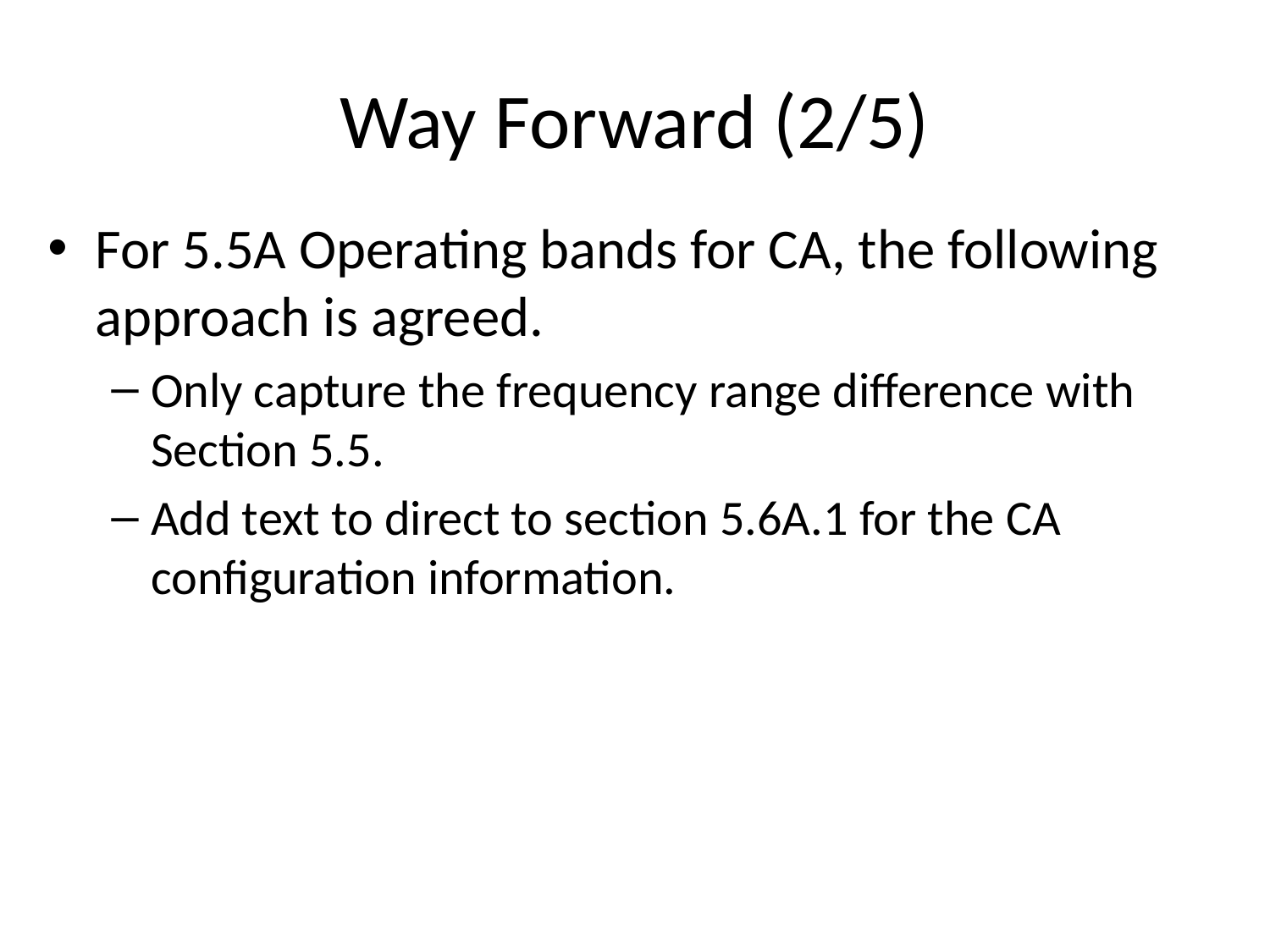

# Way Forward (2/5)
For 5.5A Operating bands for CA, the following approach is agreed.
Only capture the frequency range difference with Section 5.5.
Add text to direct to section 5.6A.1 for the CA configuration information.